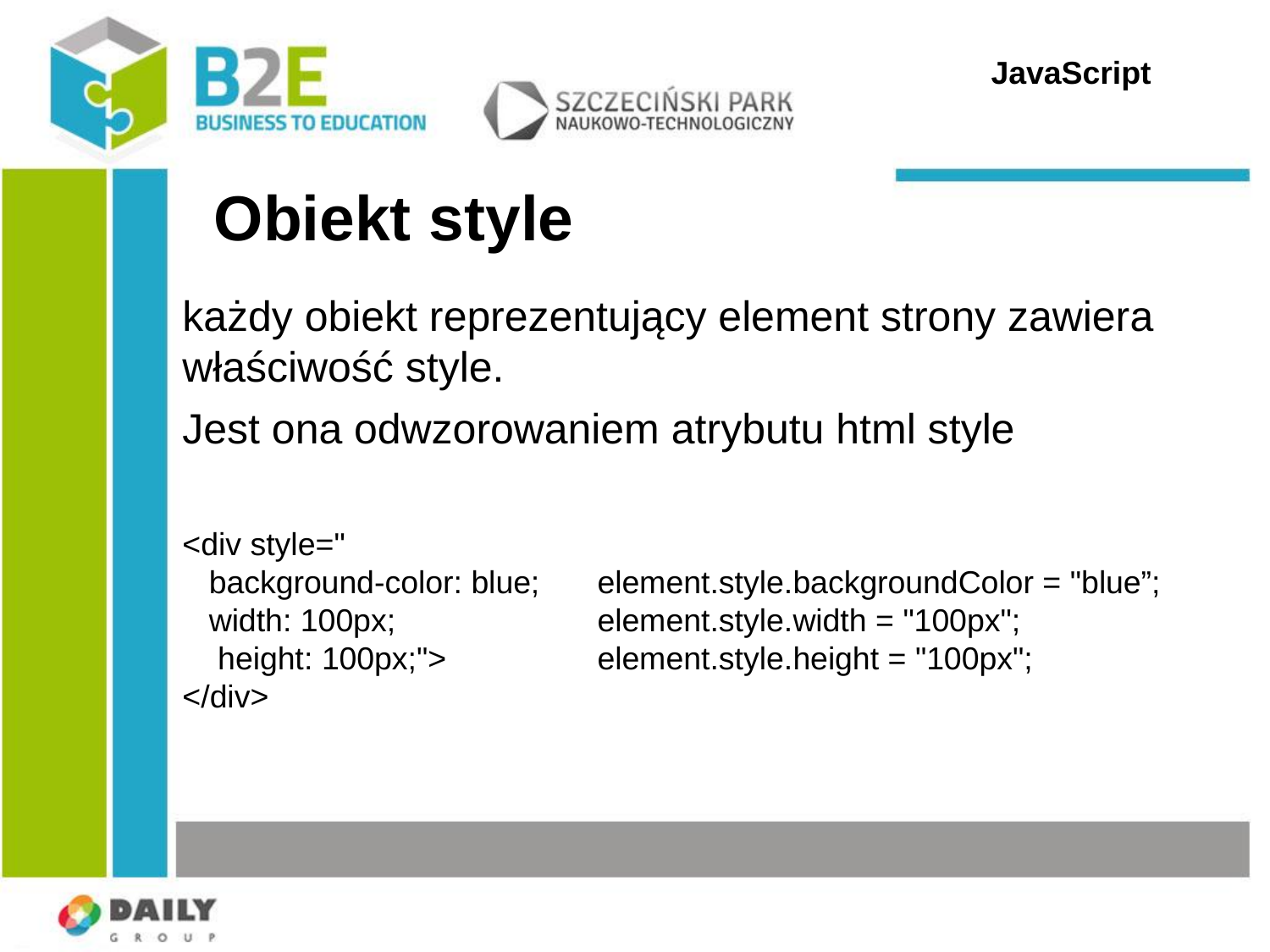

JavaScript
Obiekt style
każdy obiekt reprezentujący element strony zawiera właściwość style.
Jest ona odwzorowaniem atrybutu html style

<div style="
   background-color: blue;
   width: 100px;
    height: 100px;">
</div>

element.style.backgroundColor = "blue”;
element.style.width = "100px";
element.style.height = "100px";